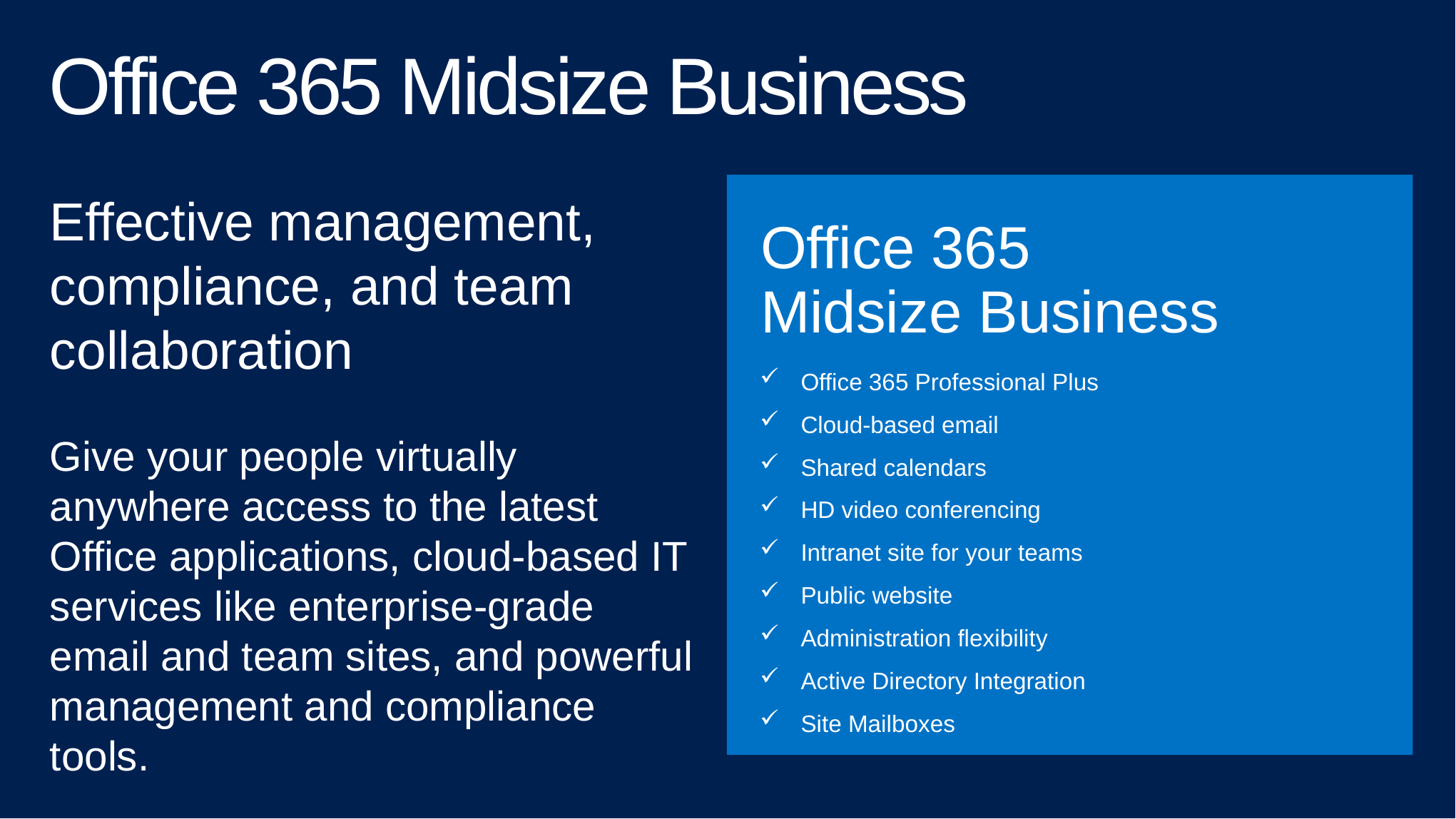

# Office 365 Midsize Business

Effective management, compliance, and team collaboration

Give your people virtually anywhere access to the latest Office applications, cloud-based IT services like enterprise-grade email and team sites, and powerful management and compliance tools.
Office 365
Midsize Business

Office 365 Professional Plus
Cloud-based email
Shared calendars
HD video conferencing
Intranet site for your teams
Public website
Administration flexibility
Active Directory Integration
Site Mailboxes